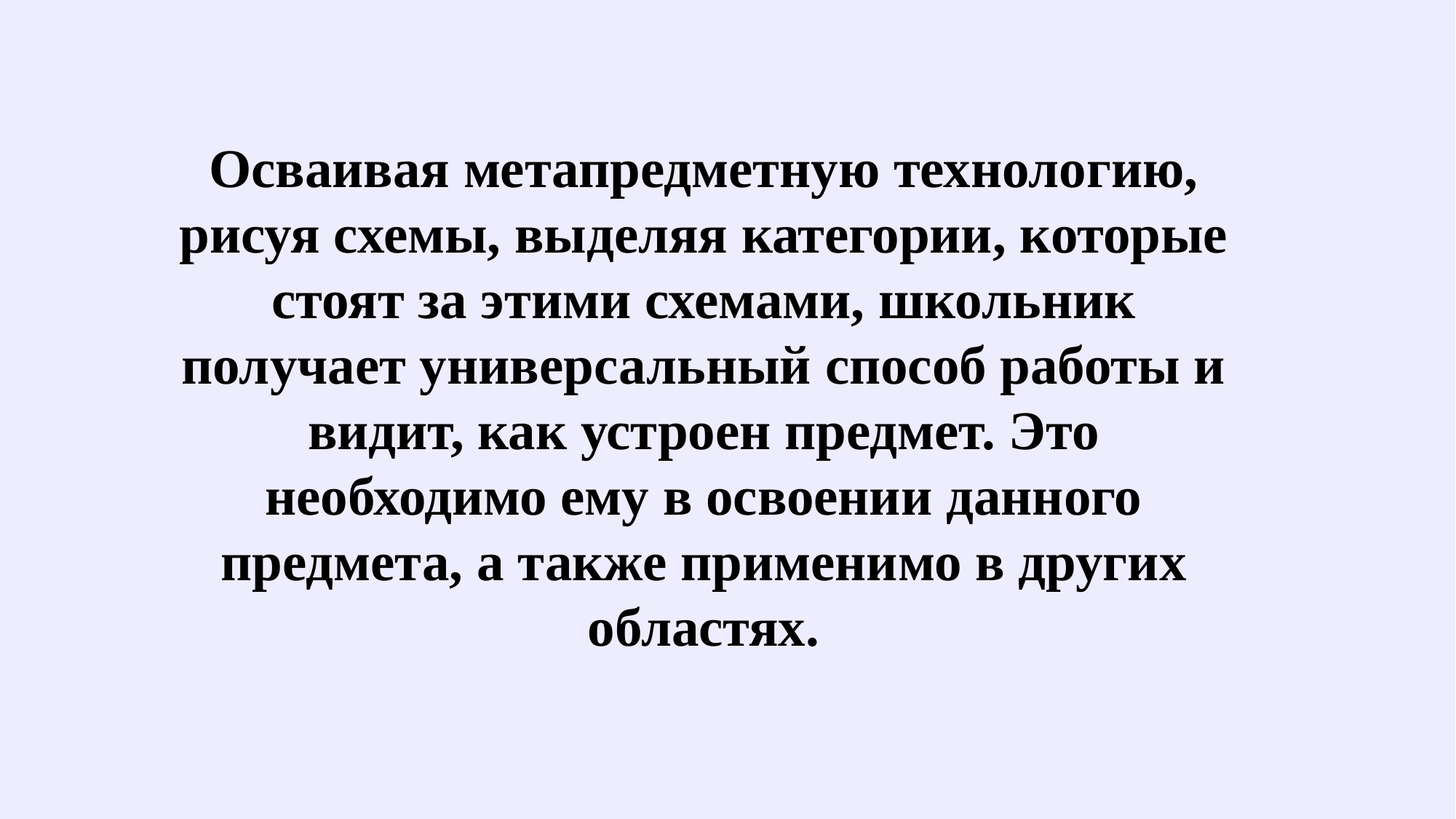

Осваивая метапредметную технологию, рисуя схемы, выделяя категории, которые стоят за этими схемами, школьник получает универсальный способ работы и видит, как устроен предмет. Это необходимо ему в освоении данного предмета, а также применимо в других областях.